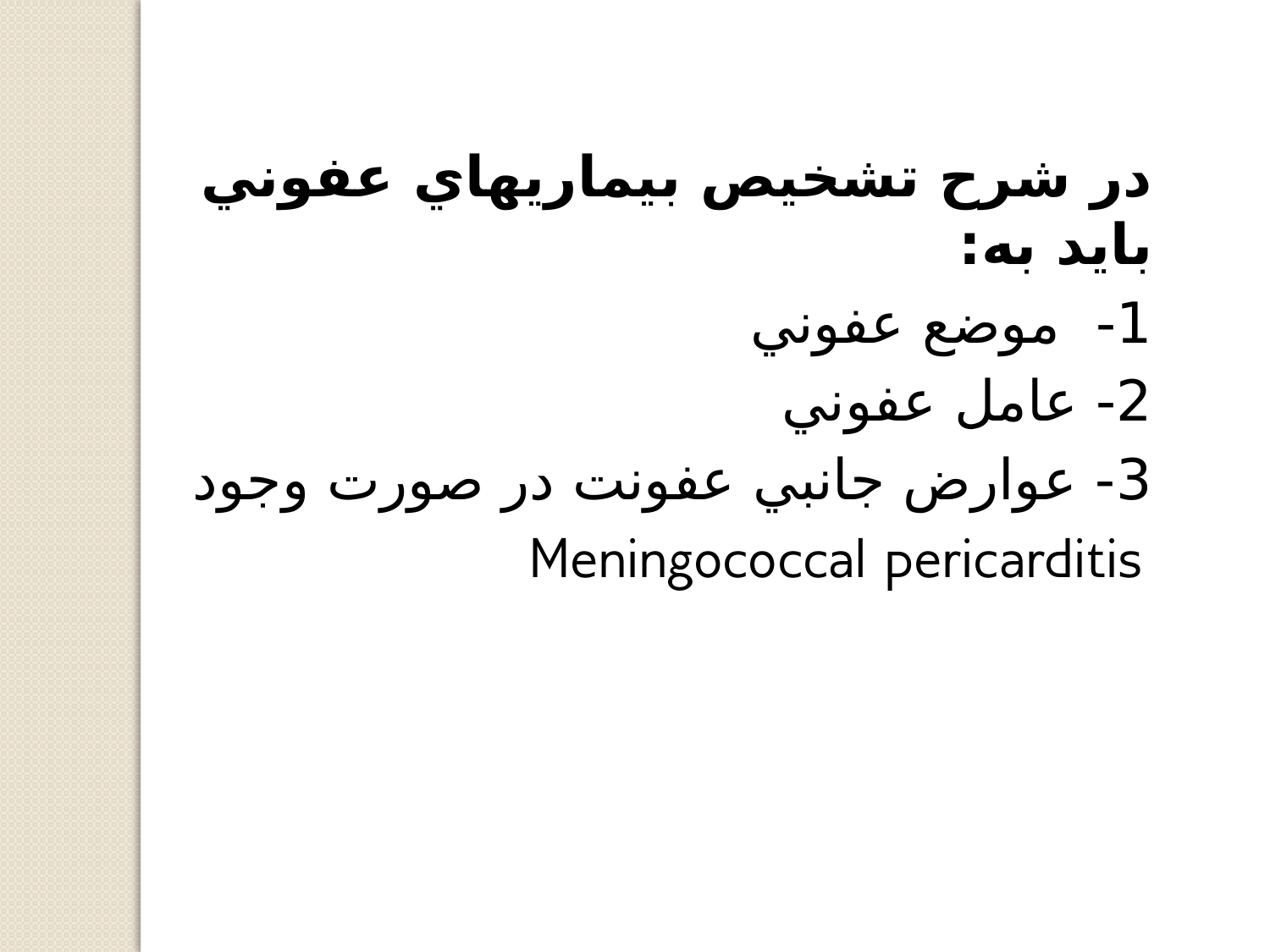

در شرح تشخيص بيماريهاي عفوني بايد به:
1-  موضع عفوني
2- عامل عفوني
3- عوارض جانبي عفونت در صورت وجود
Meningococcal pericarditis